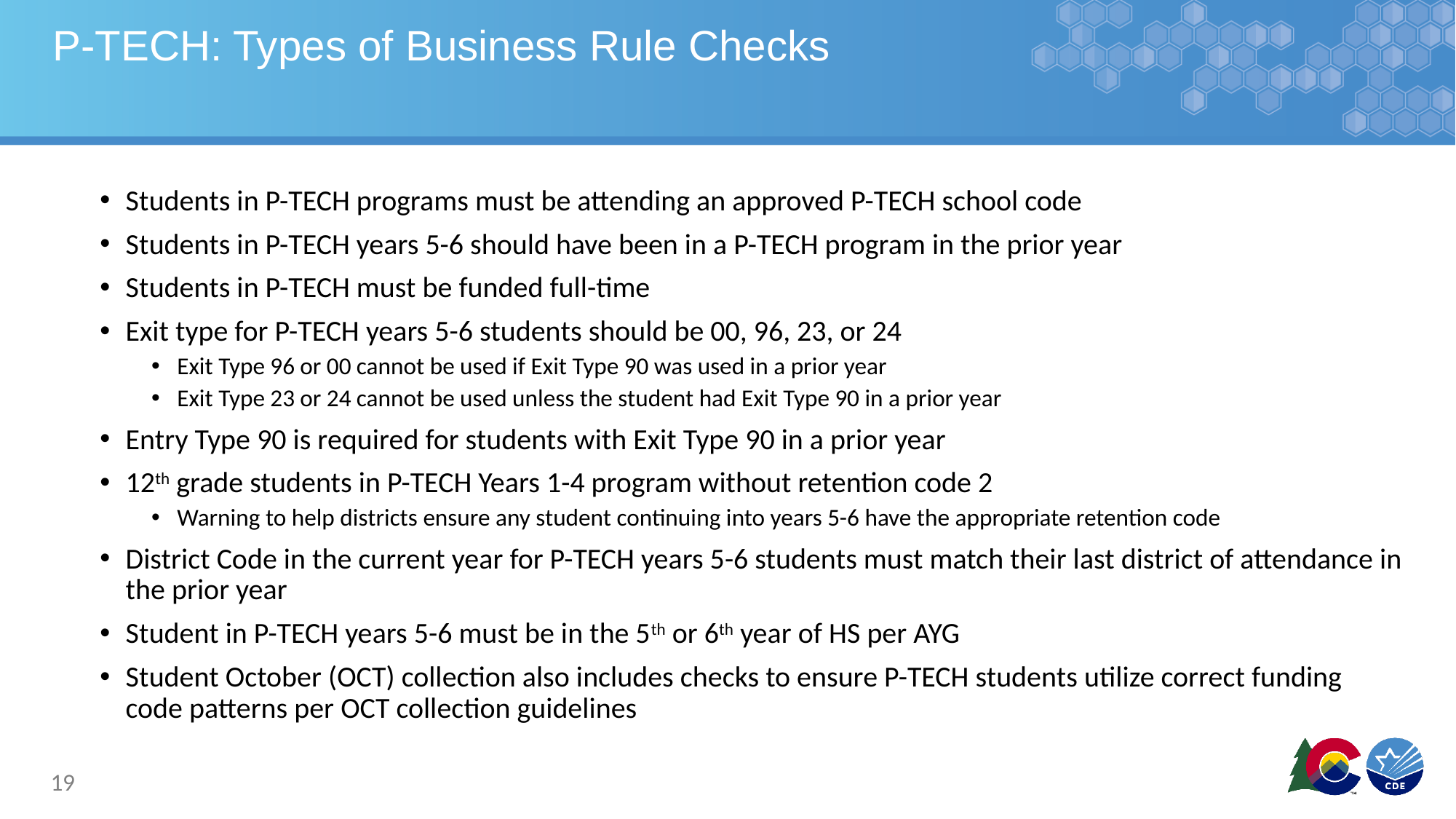

# P-TECH: Types of Business Rule Checks
Students in P-TECH programs must be attending an approved P-TECH school code
Students in P-TECH years 5-6 should have been in a P-TECH program in the prior year
Students in P-TECH must be funded full-time
Exit type for P-TECH years 5-6 students should be 00, 96, 23, or 24
Exit Type 96 or 00 cannot be used if Exit Type 90 was used in a prior year
Exit Type 23 or 24 cannot be used unless the student had Exit Type 90 in a prior year
Entry Type 90 is required for students with Exit Type 90 in a prior year
12th grade students in P-TECH Years 1-4 program without retention code 2
Warning to help districts ensure any student continuing into years 5-6 have the appropriate retention code
District Code in the current year for P-TECH years 5-6 students must match their last district of attendance in the prior year
Student in P-TECH years 5-6 must be in the 5th or 6th year of HS per AYG
Student October (OCT) collection also includes checks to ensure P-TECH students utilize correct funding code patterns per OCT collection guidelines

19